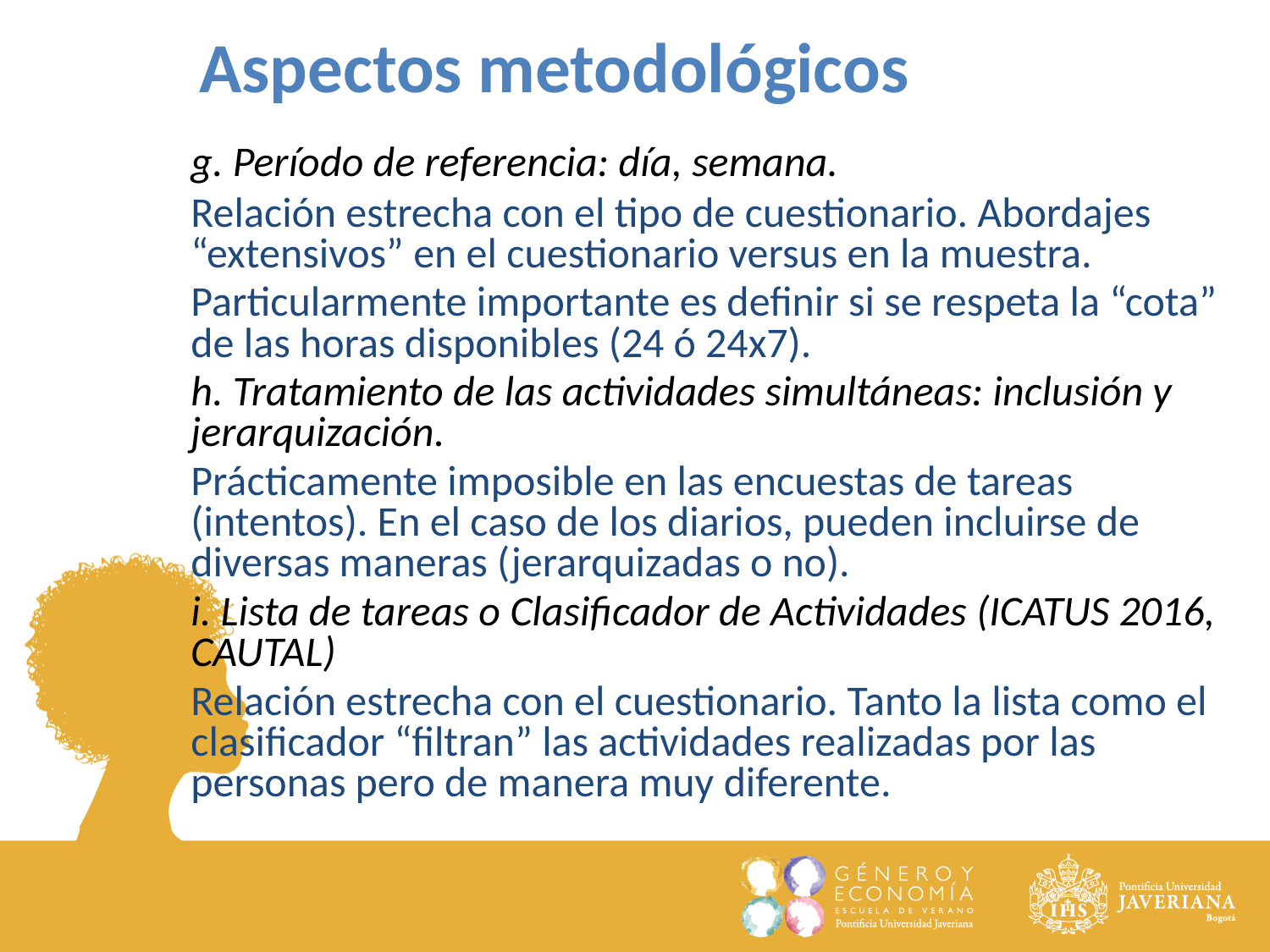

Aspectos metodológicos
	g. Período de referencia: día, semana.
	Relación estrecha con el tipo de cuestionario. Abordajes “extensivos” en el cuestionario versus en la muestra.
	Particularmente importante es definir si se respeta la “cota” de las horas disponibles (24 ó 24x7).
	h. Tratamiento de las actividades simultáneas: inclusión y jerarquización.
	Prácticamente imposible en las encuestas de tareas (intentos). En el caso de los diarios, pueden incluirse de diversas maneras (jerarquizadas o no).
	i. Lista de tareas o Clasificador de Actividades (ICATUS 2016, CAUTAL)
	Relación estrecha con el cuestionario. Tanto la lista como el clasificador “filtran” las actividades realizadas por las personas pero de manera muy diferente.